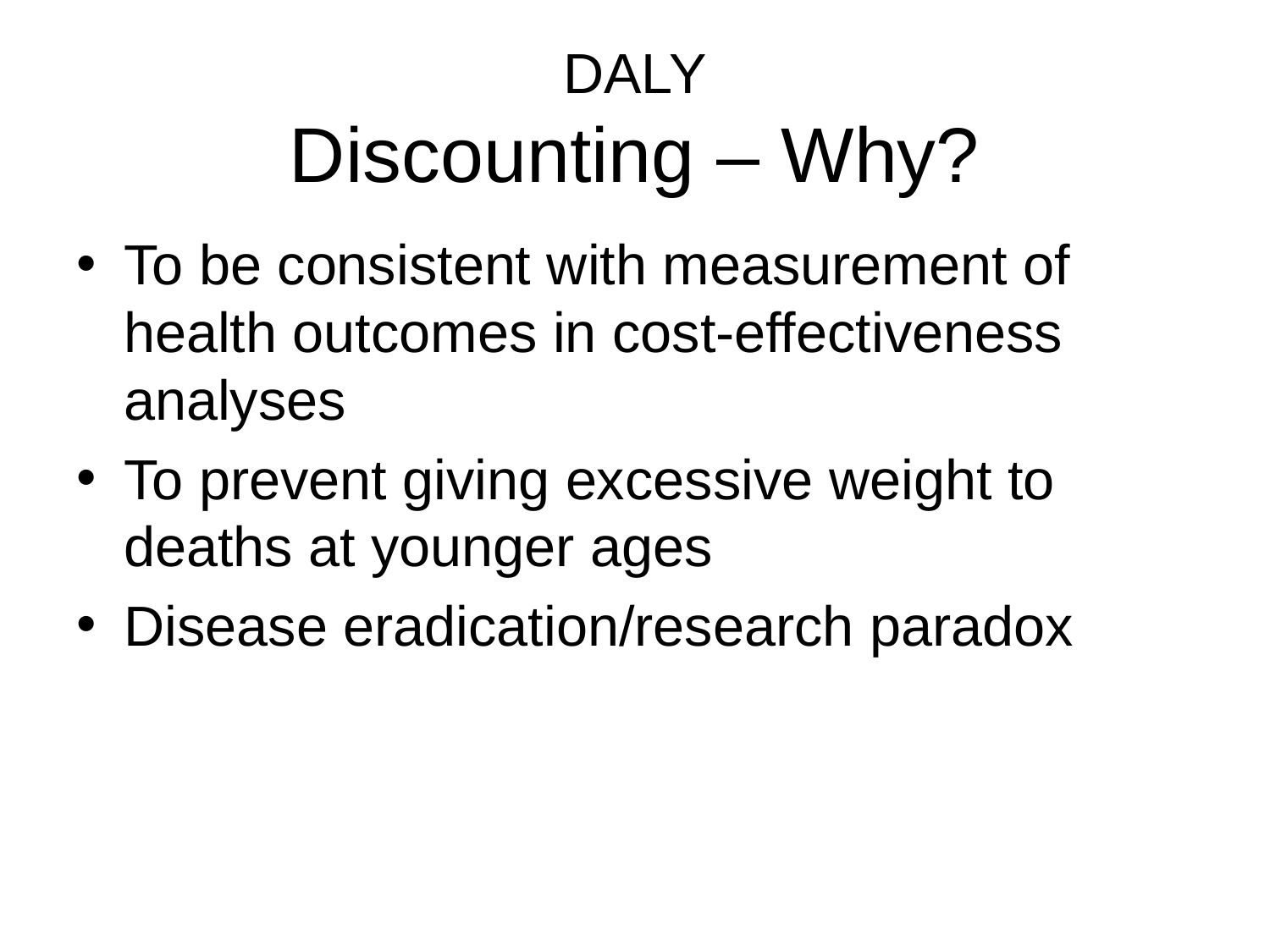

# DALY Discounting – Why?
To be consistent with measurement of health outcomes in cost-effectiveness analyses
To prevent giving excessive weight to deaths at younger ages
Disease eradication/research paradox